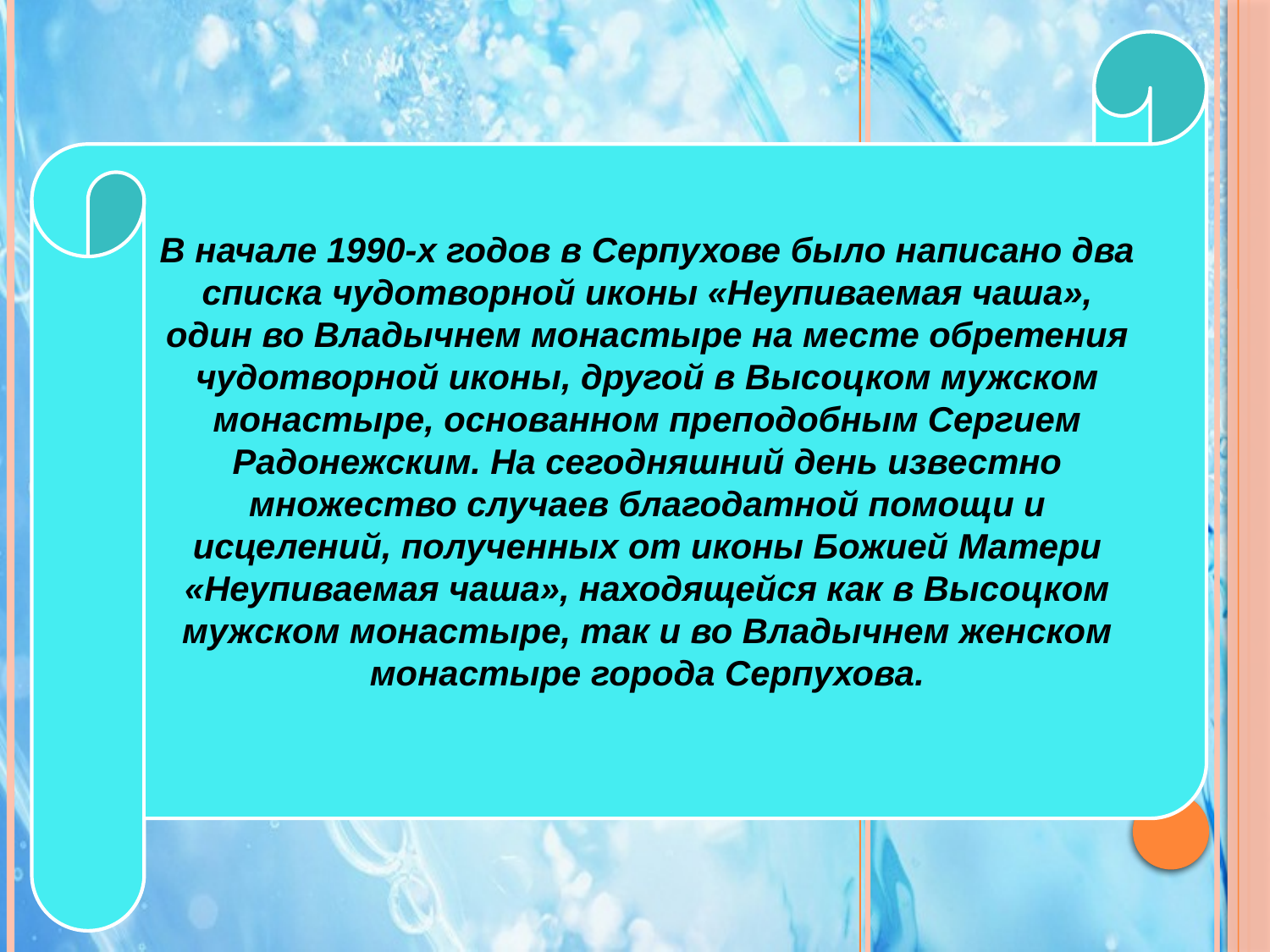

В начале 1990-х годов в Серпухове было написано два списка чудотворной иконы «Неупиваемая чаша», один во Владычнем монастыре на месте обретения чудотворной иконы, другой в Высоцком мужском монастыре, основанном преподобным Сергием Радонежским. На сегодняшний день известно множество случаев благодатной помощи и исцелений, полученных от иконы Божией Матери «Неупиваемая чаша», находящейся как в Высоцком мужском монастыре, так и во Владычнем женском монастыре города Серпухова.